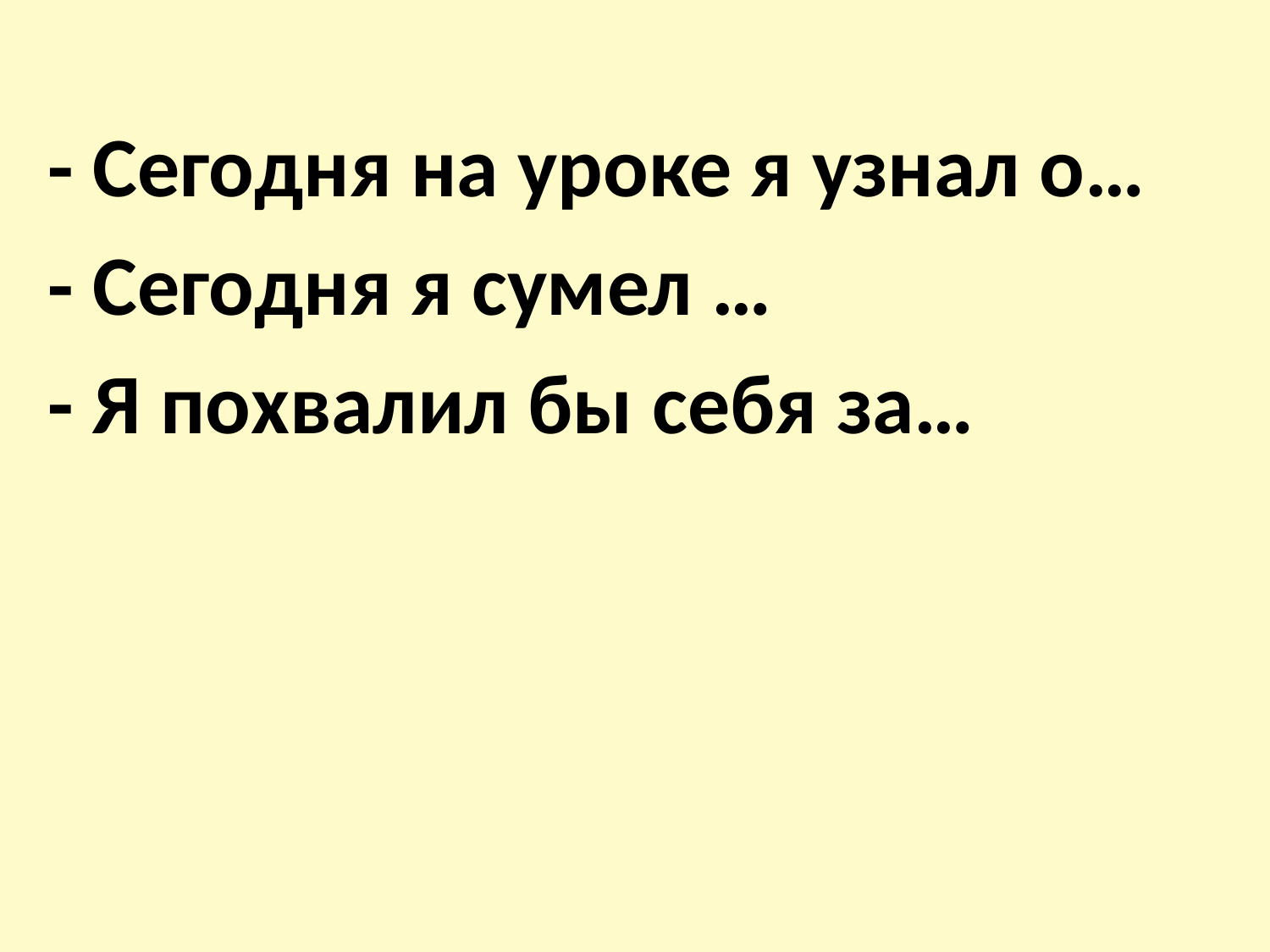

- Сегодня на уроке я узнал о…
- Сегодня я сумел …
- Я похвалил бы себя за…